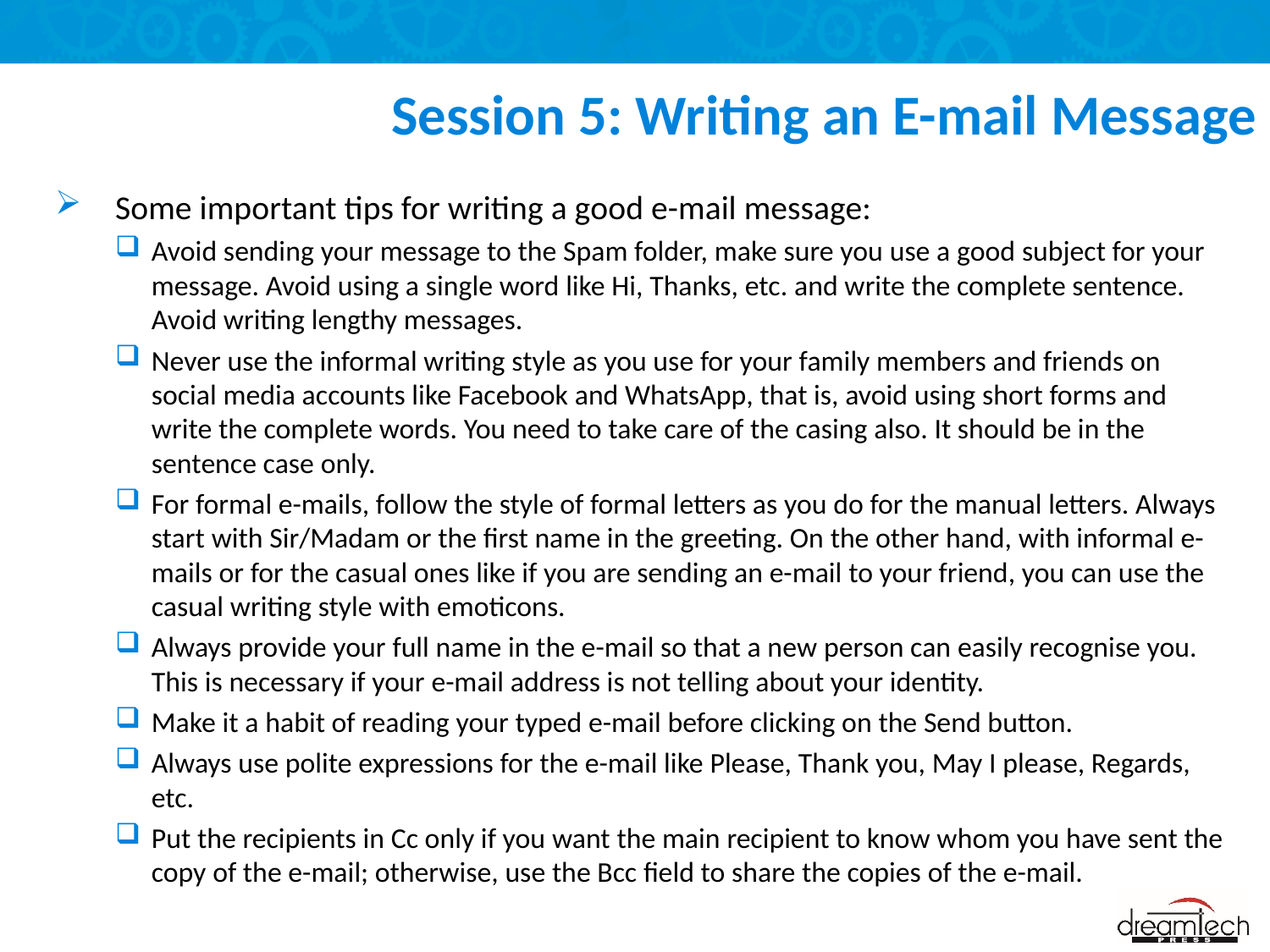

# Session 5: Writing an E-mail Message
Some important tips for writing a good e-mail message:
Avoid sending your message to the Spam folder, make sure you use a good subject for your message. Avoid using a single word like Hi, Thanks, etc. and write the complete sentence. Avoid writing lengthy messages.
Never use the informal writing style as you use for your family members and friends on social media accounts like Facebook and WhatsApp, that is, avoid using short forms and write the complete words. You need to take care of the casing also. It should be in the sentence case only.
For formal e-mails, follow the style of formal letters as you do for the manual letters. Always start with Sir/Madam or the first name in the greeting. On the other hand, with informal e-mails or for the casual ones like if you are sending an e-mail to your friend, you can use the casual writing style with emoticons.
Always provide your full name in the e-mail so that a new person can easily recognise you. This is necessary if your e-mail address is not telling about your identity.
Make it a habit of reading your typed e-mail before clicking on the Send button.
Always use polite expressions for the e-mail like Please, Thank you, May I please, Regards, etc.
Put the recipients in Cc only if you want the main recipient to know whom you have sent the copy of the e-mail; otherwise, use the Bcc field to share the copies of the e-mail.